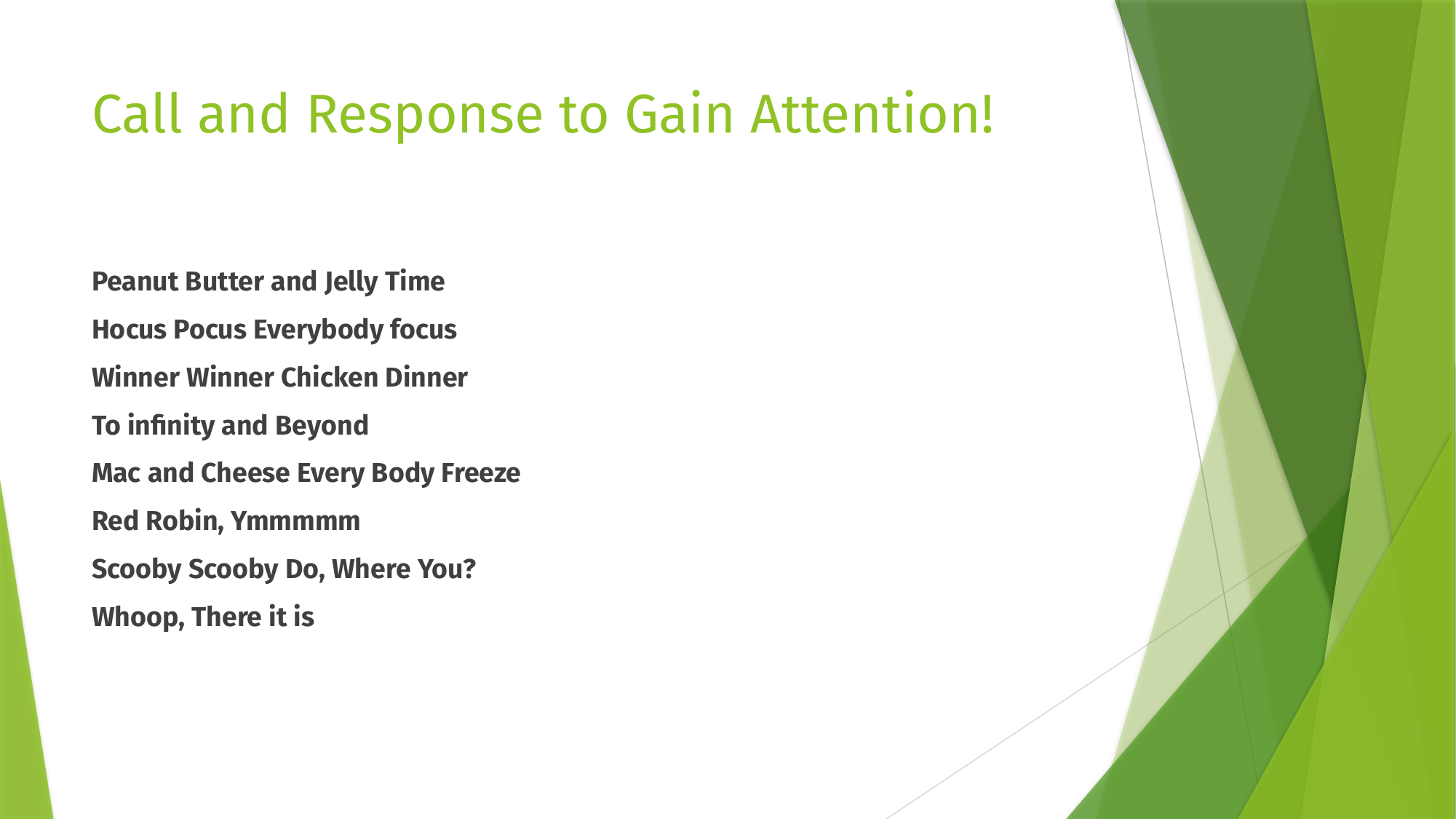

# Call and Response to Gain Attention!
Peanut Butter and Jelly Time
Hocus Pocus Everybody focus
Winner Winner Chicken Dinner
To infinity and Beyond
Mac and Cheese Every Body Freeze
Red Robin, Ymmmmm
Scooby Scooby Do, Where You?
Whoop, There it is